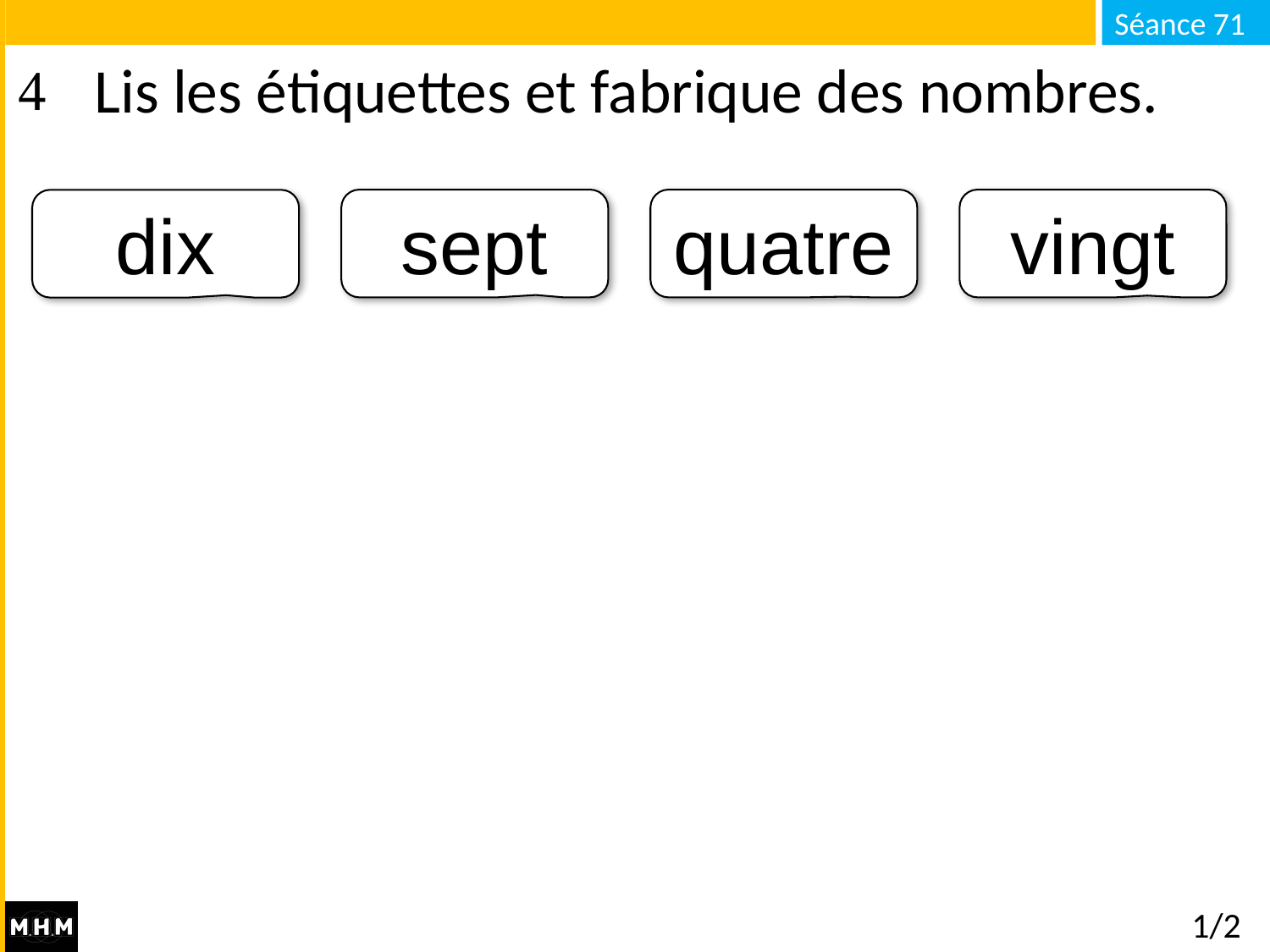

# Lis les étiquettes et fabrique des nombres.
sept
quatre
vingt
dix
1/2